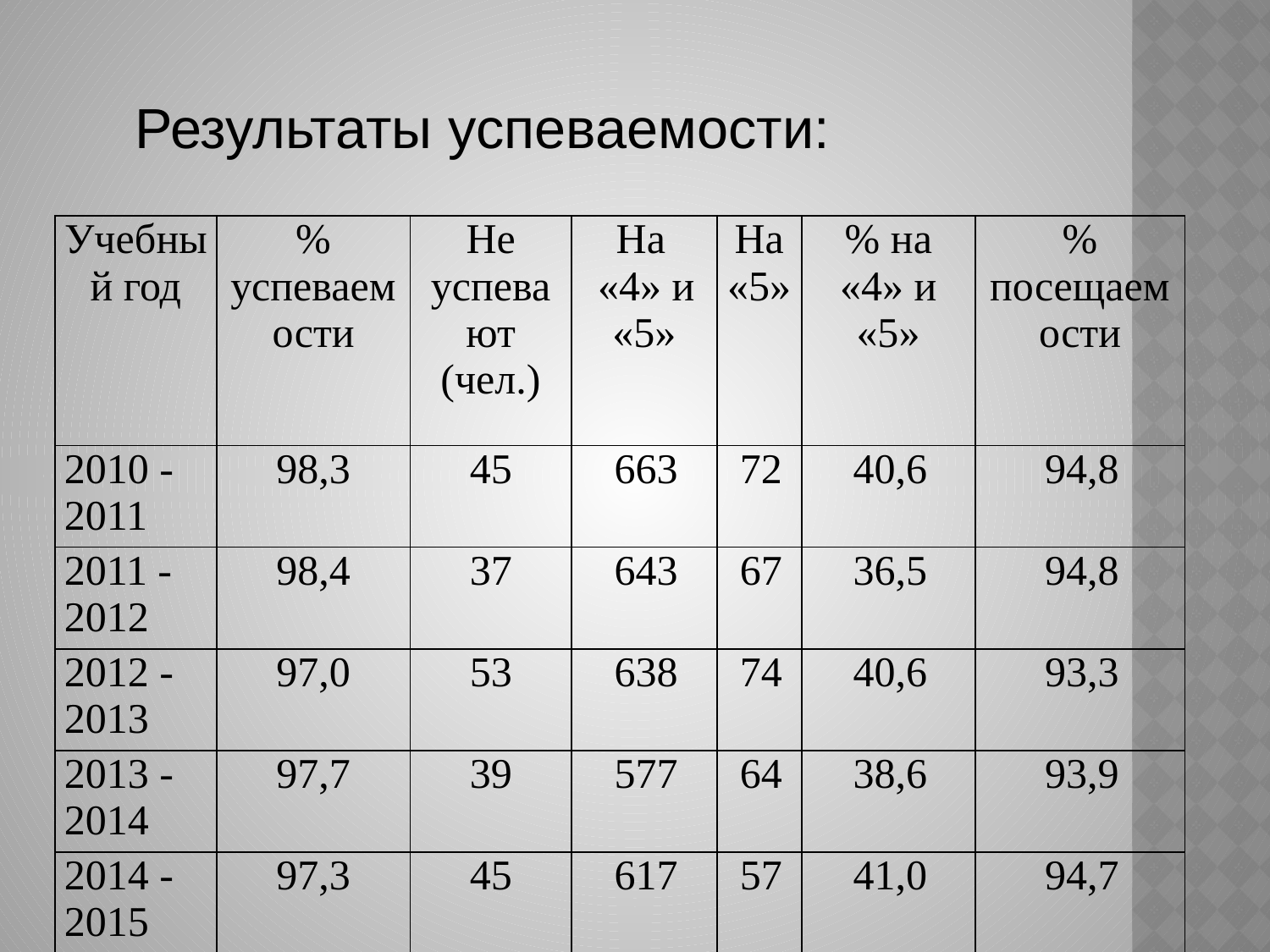

Результаты успеваемости:
| Учебный год | % успеваемости | Не успевают (чел.) | На «4» и «5» | На «5» | % на «4» и «5» | % посещаемости |
| --- | --- | --- | --- | --- | --- | --- |
| 2010 - 2011 | 98,3 | 45 | 663 | 72 | 40,6 | 94,8 |
| 2011 - 2012 | 98,4 | 37 | 643 | 67 | 36,5 | 94,8 |
| 2012 - 2013 | 97,0 | 53 | 638 | 74 | 40,6 | 93,3 |
| 2013 - 2014 | 97,7 | 39 | 577 | 64 | 38,6 | 93,9 |
| 2014 - 2015 | 97,3 | 45 | 617 | 57 | 41,0 | 94,7 |